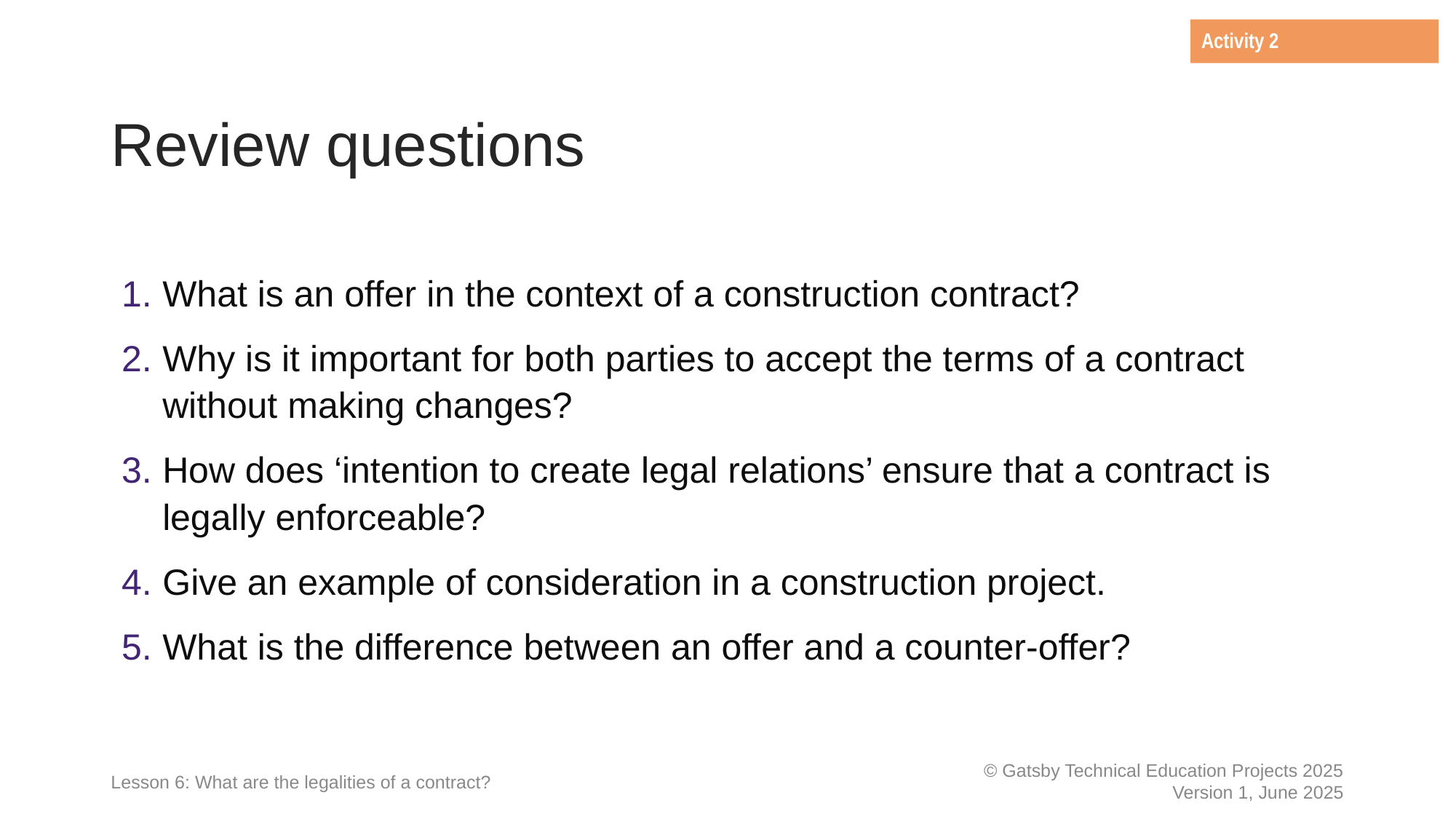

Activity 2
# Review questions
What is an offer in the context of a construction contract?
Why is it important for both parties to accept the terms of a contract without making changes?
How does ‘intention to create legal relations’ ensure that a contract is legally enforceable?
Give an example of consideration in a construction project.
What is the difference between an offer and a counter-offer?
Lesson 6: What are the legalities of a contract?